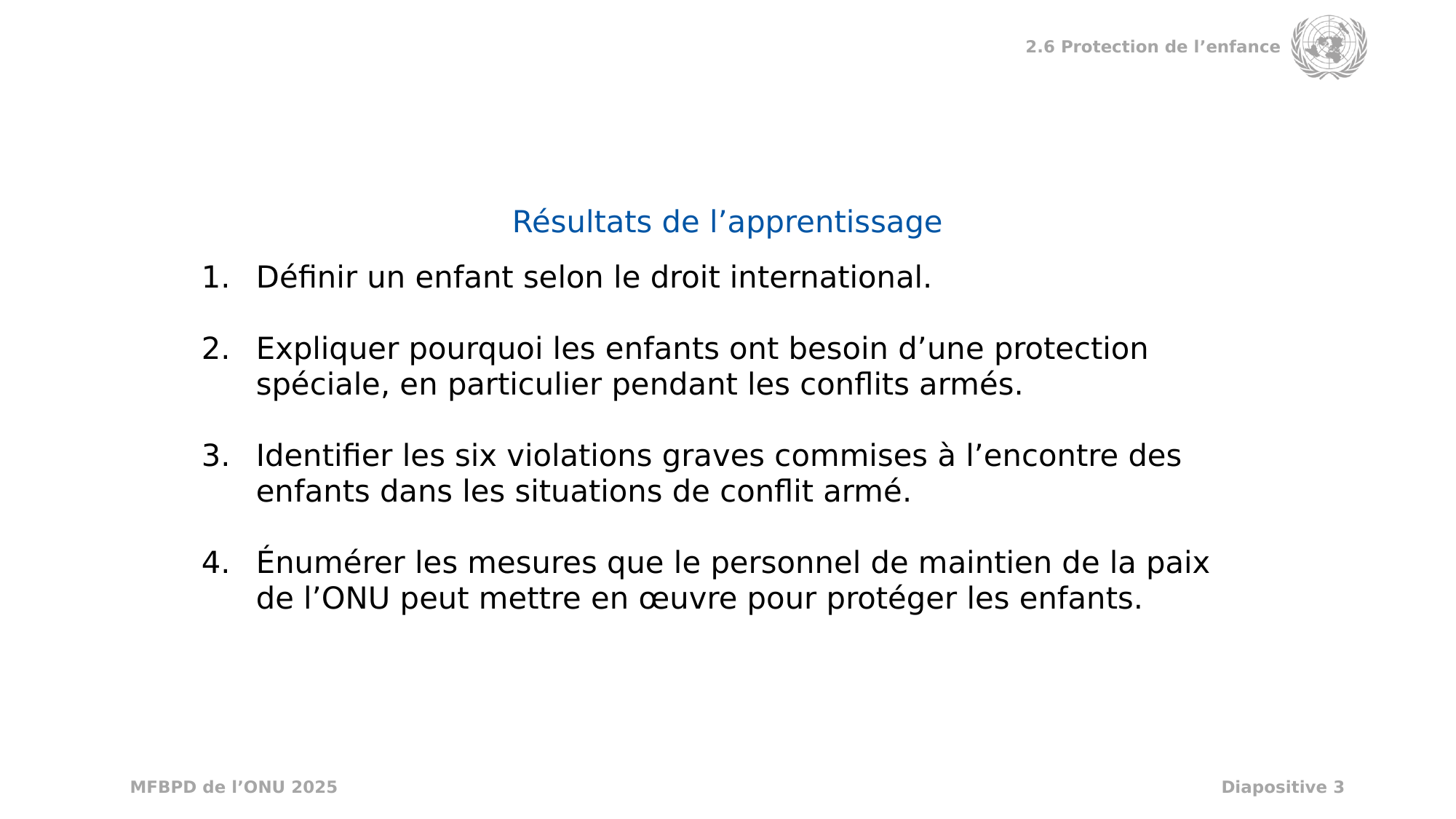

| Résultats de l’apprentissage |
| --- |
| Définir un enfant selon le droit international. Expliquer pourquoi les enfants ont besoin d’une protection spéciale, en particulier pendant les conflits armés. Identifier les six violations graves commises à l’encontre des enfants dans les situations de conflit armé. Énumérer les mesures que le personnel de maintien de la paix de l’ONU peut mettre en œuvre pour protéger les enfants. |